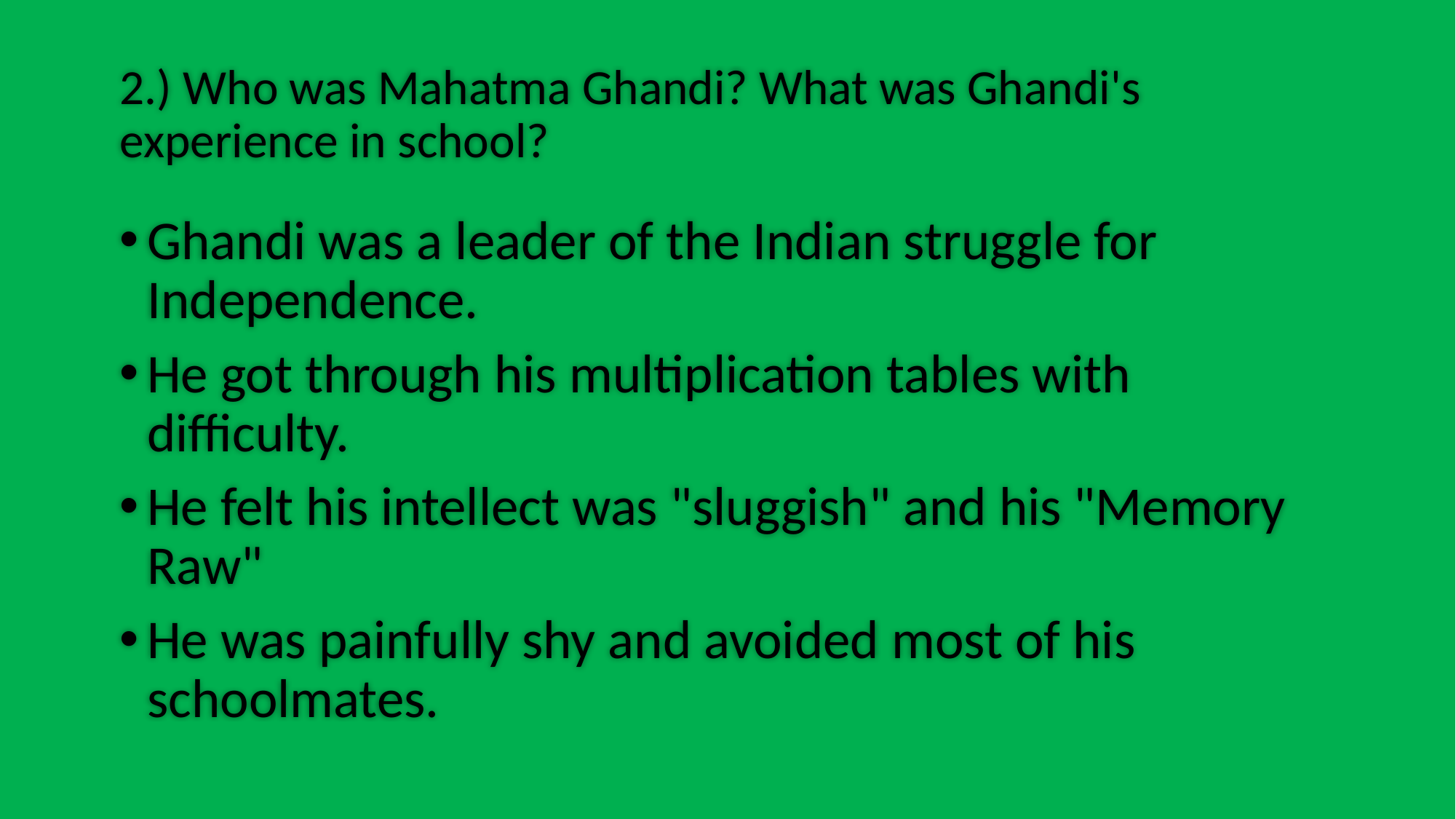

# 2.) Who was Mahatma Ghandi? What was Ghandi's experience in school?
Ghandi was a leader of the Indian struggle for Independence.
He got through his multiplication tables with difficulty.
He felt his intellect was "sluggish" and his "Memory Raw"
He was painfully shy and avoided most of his schoolmates.